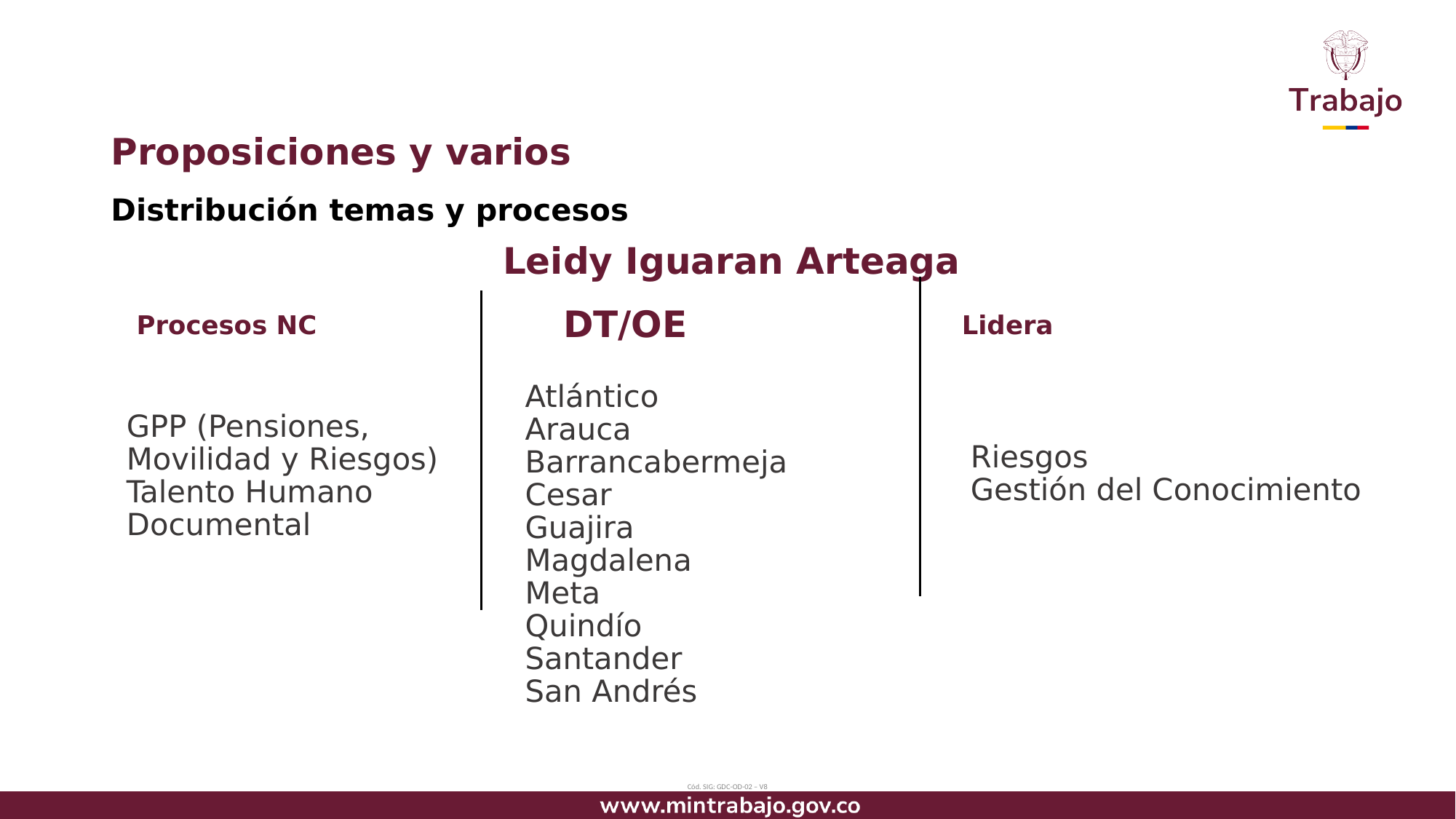

# Proposiciones y varios
Distribución temas y procesos
Leidy Iguaran Arteaga

Procesos NC

Lidera
DT/OE
Riesgos
Gestión del Conocimiento
GPP (Pensiones, Movilidad y Riesgos)
Talento Humano
Documental
Atlántico
Arauca
Barrancabermeja
Cesar
Guajira
Magdalena
Meta
Quindío
Santander
San Andrés
Cód. SIG: GDC-OD-02 – V8